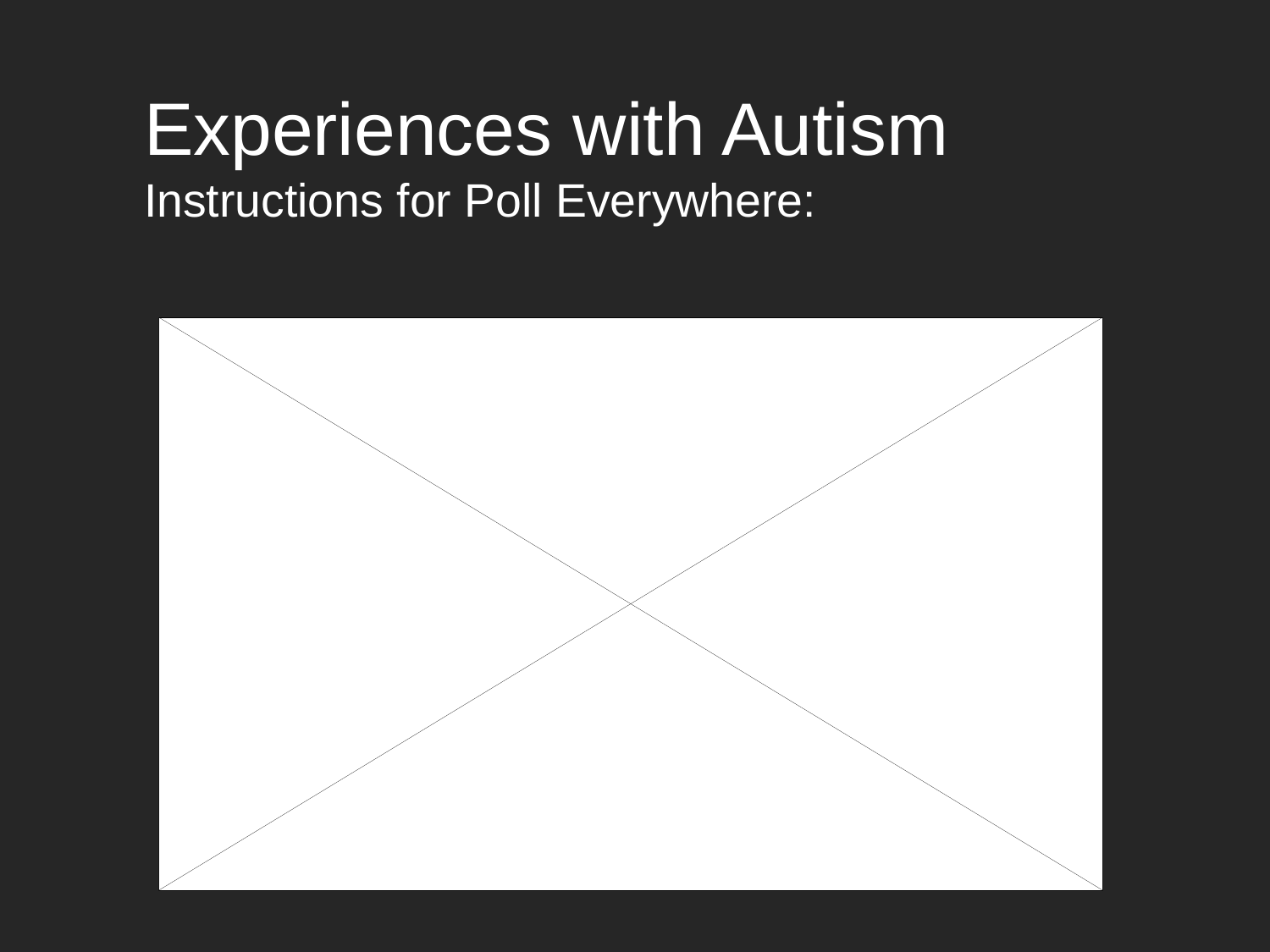

Experiences with Autism
Instructions for Poll Everywhere: